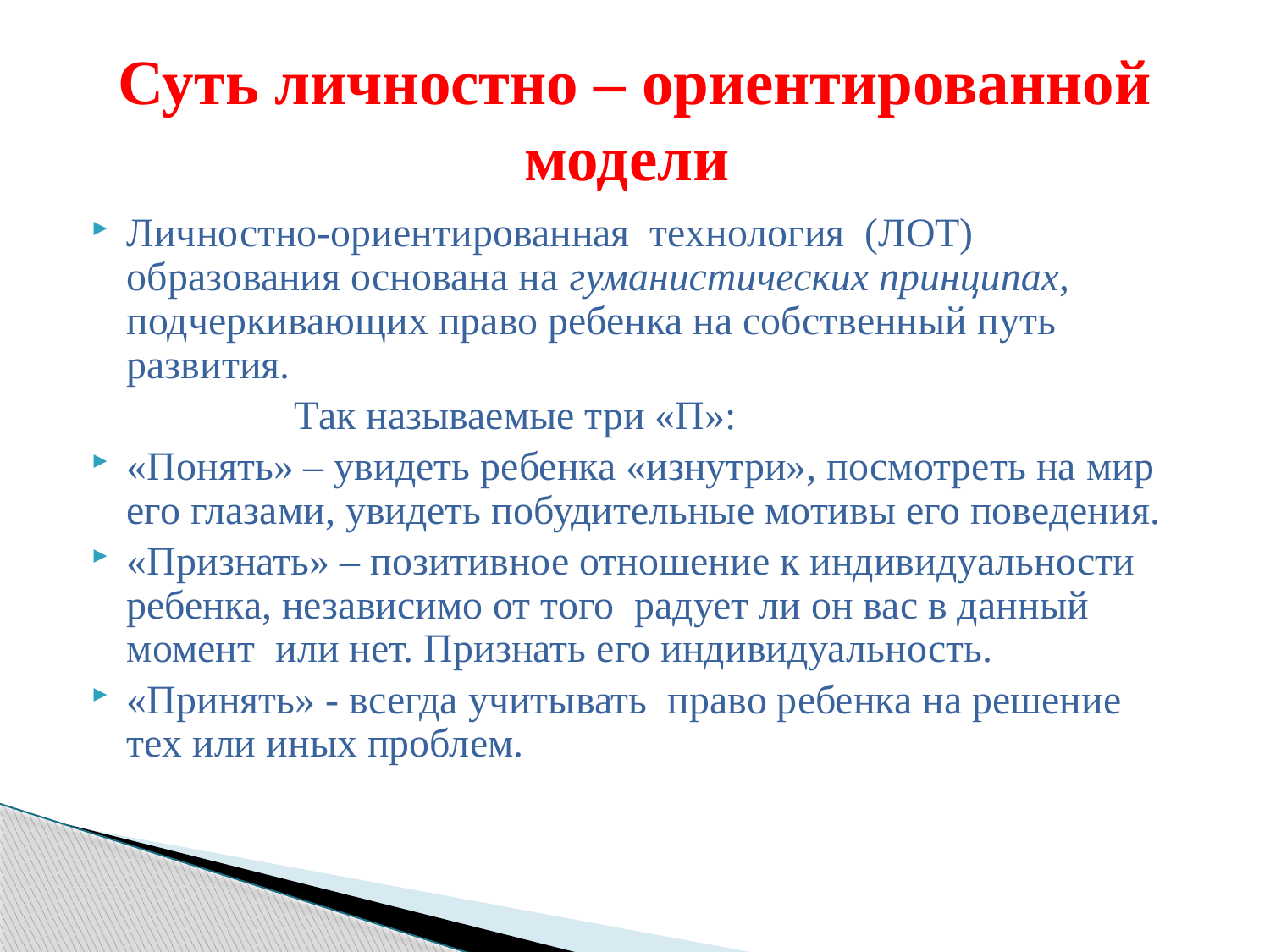

# Суть личностно – ориентированной модели
Личностно-ориентированная  технология  (ЛОТ) образования основана на гуманистических принципах, подчеркивающих право ребенка на собственный путь развития.
                    Так называемые три «П»:
«Понять» – увидеть ребенка «изнутри», посмотреть на мир его глазами, увидеть побудительные мотивы его поведения.
«Признать» – позитивное отношение к индивидуальности ребенка, независимо от того  радует ли он вас в данный момент  или нет. Признать его индивидуальность.
«Принять» - всегда учитывать  право ребенка на решение  тех или иных проблем.